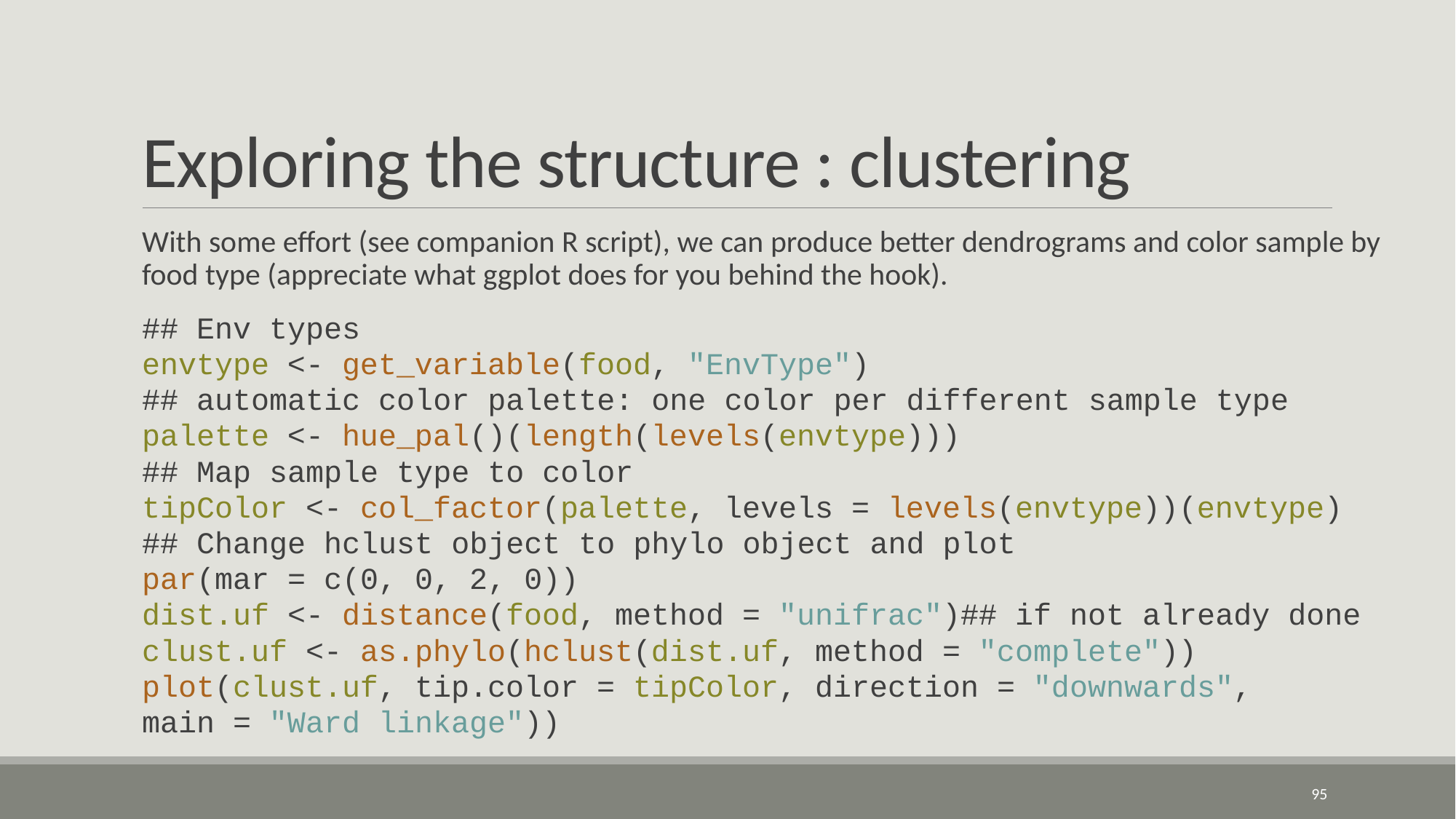

# Exploring the structure : clustering
With some effort (see companion R script), we can produce better dendrograms and color sample by food type (appreciate what ggplot does for you behind the hook).
## Env types
envtype <- get_variable(food, "EnvType")
## automatic color palette: one color per different sample type
palette <- hue_pal()(length(levels(envtype)))
## Map sample type to color
tipColor <- col_factor(palette, levels = levels(envtype))(envtype)
## Change hclust object to phylo object and plot
par(mar = c(0, 0, 2, 0))
dist.uf <- distance(food, method = "unifrac")## if not already done
clust.uf <- as.phylo(hclust(dist.uf, method = "complete"))
plot(clust.uf, tip.color = tipColor, direction = "downwards",
main = "Ward linkage"))
95